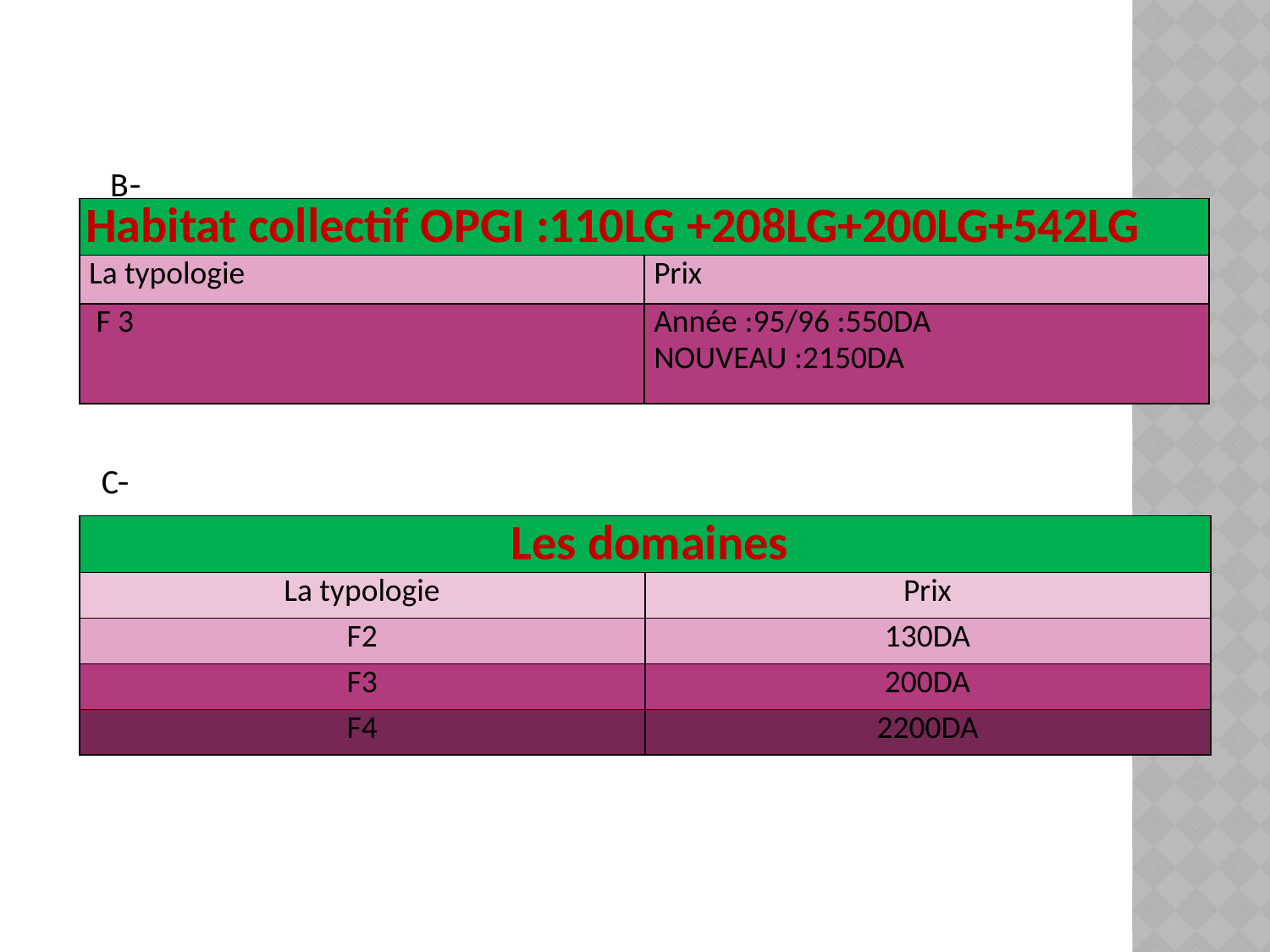

B-
| Habitat collectif OPGI :110LG +208LG+200LG+542LG |  |
| --- | --- |
| La typologie | Prix |
| F 3 | Année :95/96 :550DA NOUVEAU :2150DA |
C-
| Les domaines |  |
| --- | --- |
| La typologie | Prix |
| F2 | 130DA |
| F3 | 200DA |
| F4 | 2200DA |
2008/ 2007